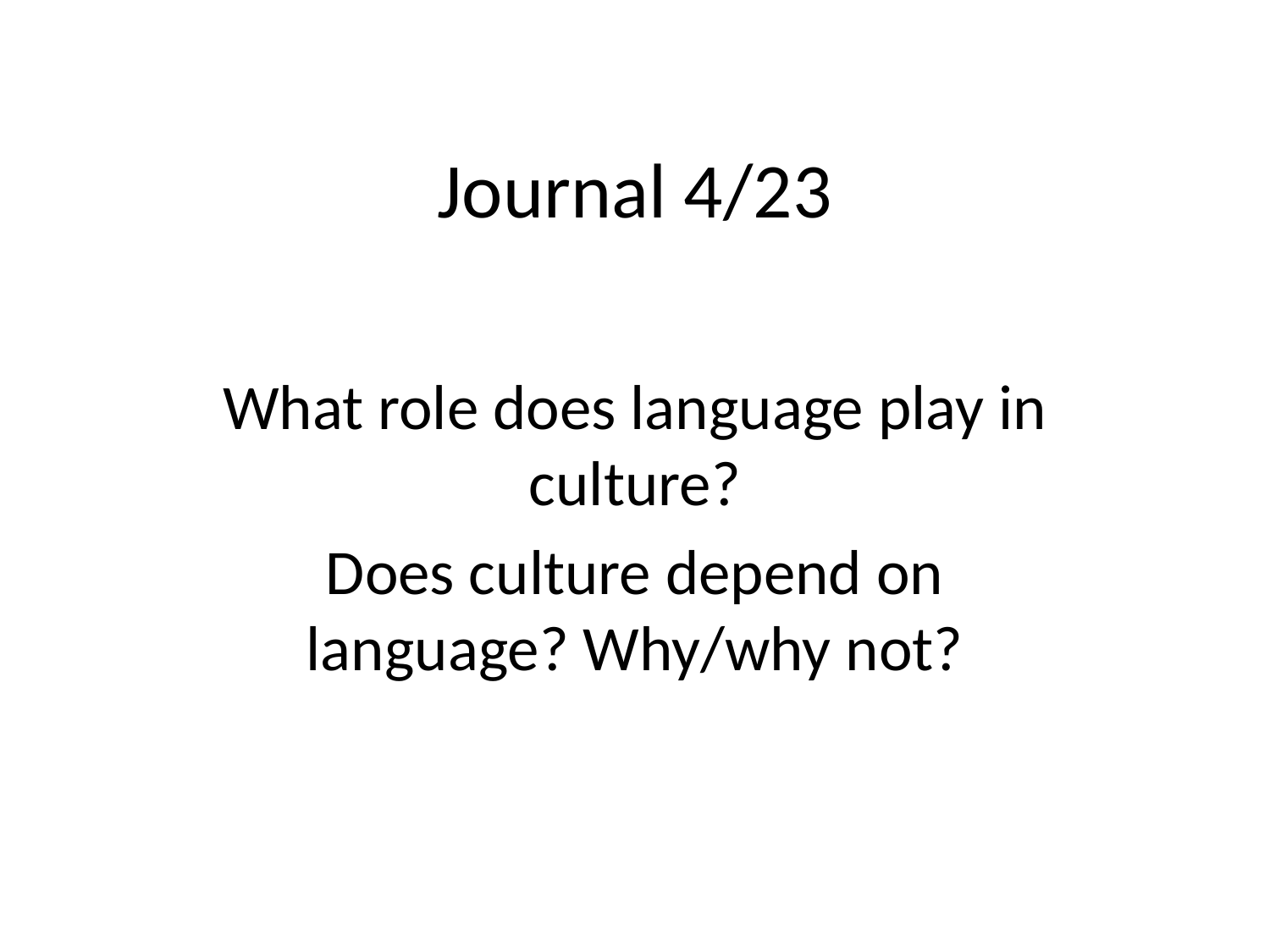

# Journal 4/23
What role does language play in culture?
Does culture depend on language? Why/why not?